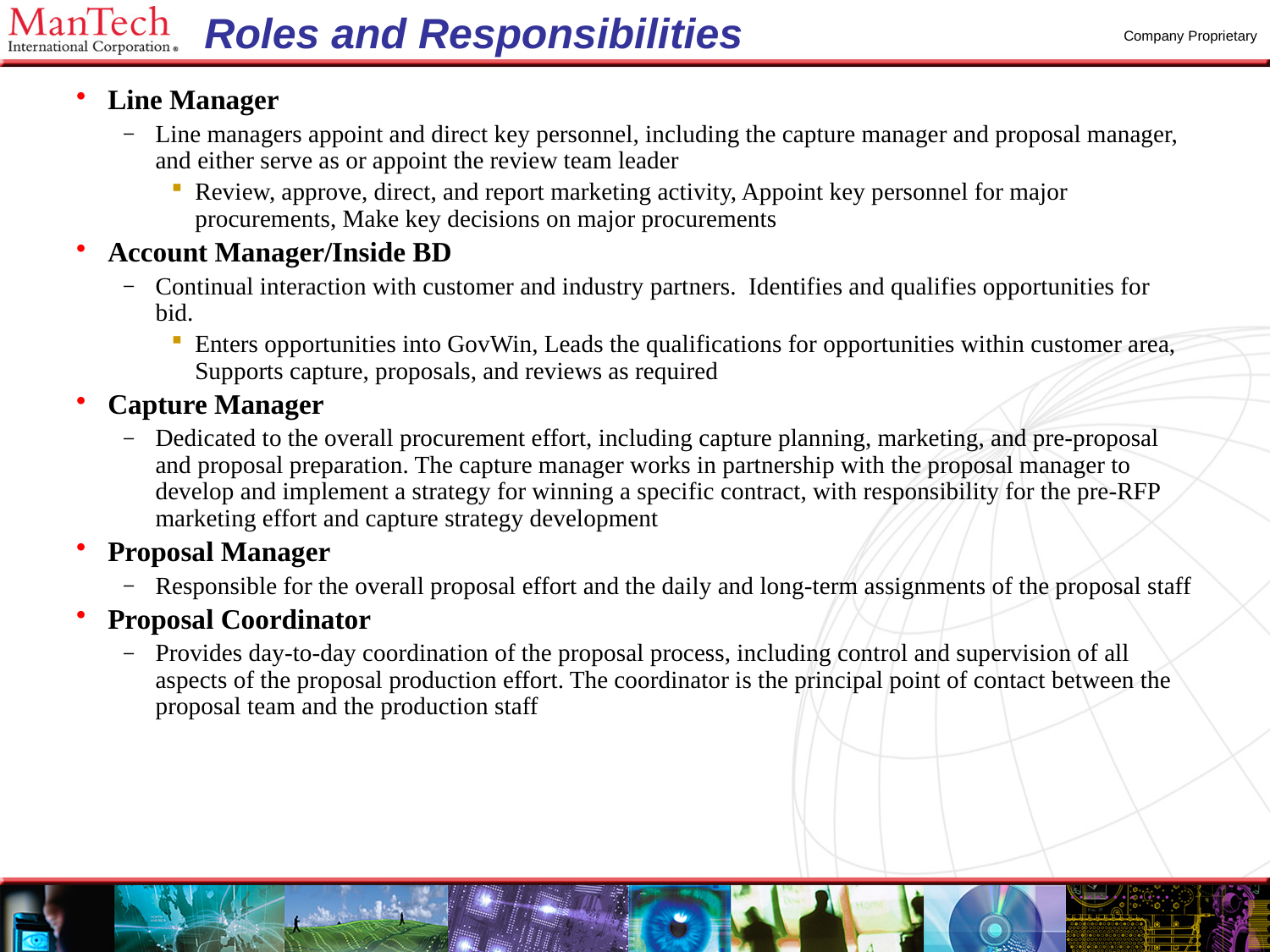

# Roles and Responsibilities
Line Manager
Line managers appoint and direct key personnel, including the capture manager and proposal manager, and either serve as or appoint the review team leader
Review, approve, direct, and report marketing activity, Appoint key personnel for major procurements, Make key decisions on major procurements
Account Manager/Inside BD
Continual interaction with customer and industry partners.  Identifies and qualifies opportunities for bid.
Enters opportunities into GovWin, Leads the qualifications for opportunities within customer area, Supports capture, proposals, and reviews as required
Capture Manager
Dedicated to the overall procurement effort, including capture planning, marketing, and pre-proposal and proposal preparation. The capture manager works in partnership with the proposal manager to develop and implement a strategy for winning a specific contract, with responsibility for the pre-RFP marketing effort and capture strategy development
Proposal Manager
Responsible for the overall proposal effort and the daily and long-term assignments of the proposal staff
Proposal Coordinator
Provides day-to-day coordination of the proposal process, including control and supervision of all aspects of the proposal production effort. The coordinator is the principal point of contact between the proposal team and the production staff